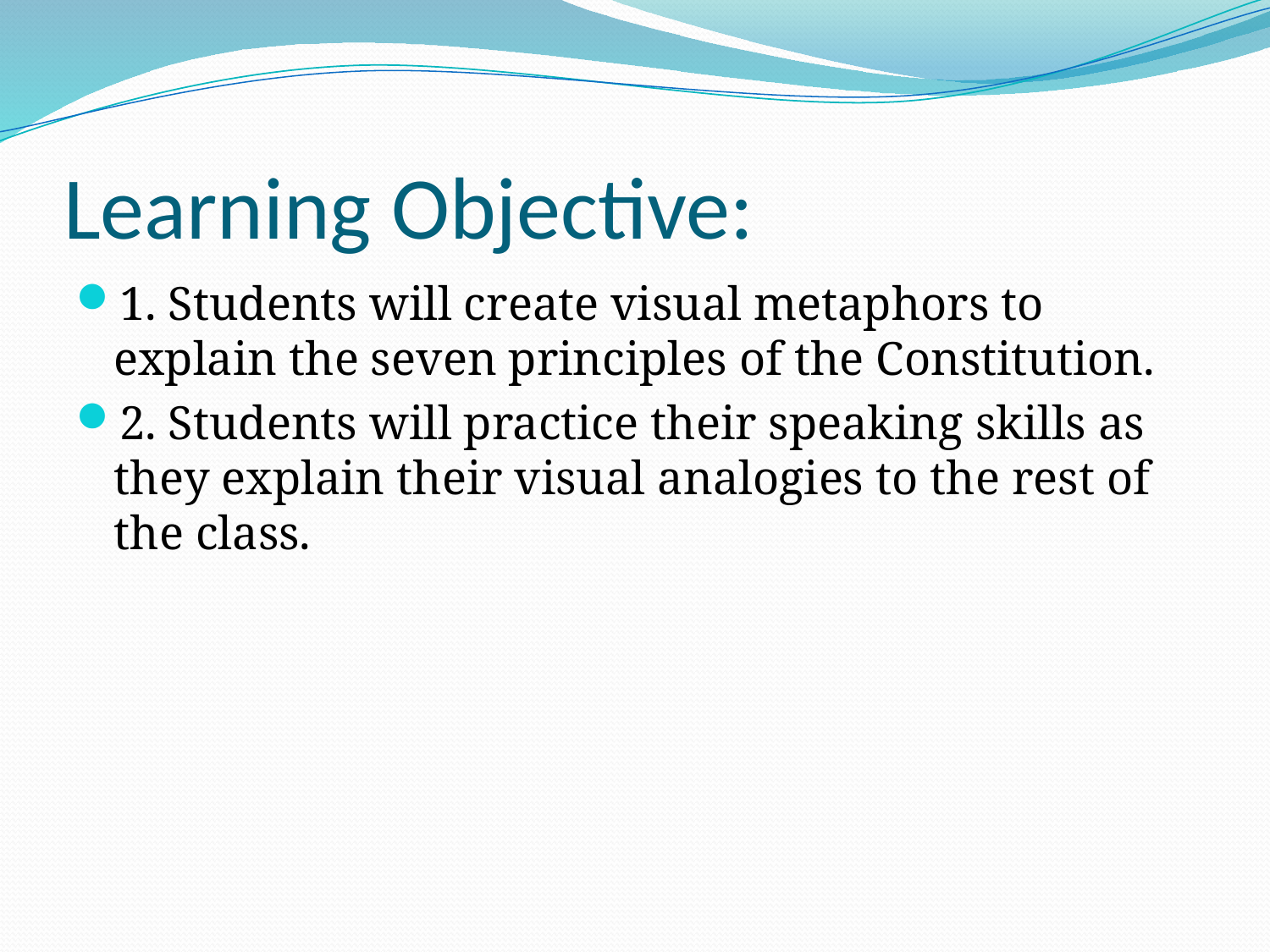

# Learning Objective:
1. Students will create visual metaphors to explain the seven principles of the Constitution.
2. Students will practice their speaking skills as they explain their visual analogies to the rest of the class.